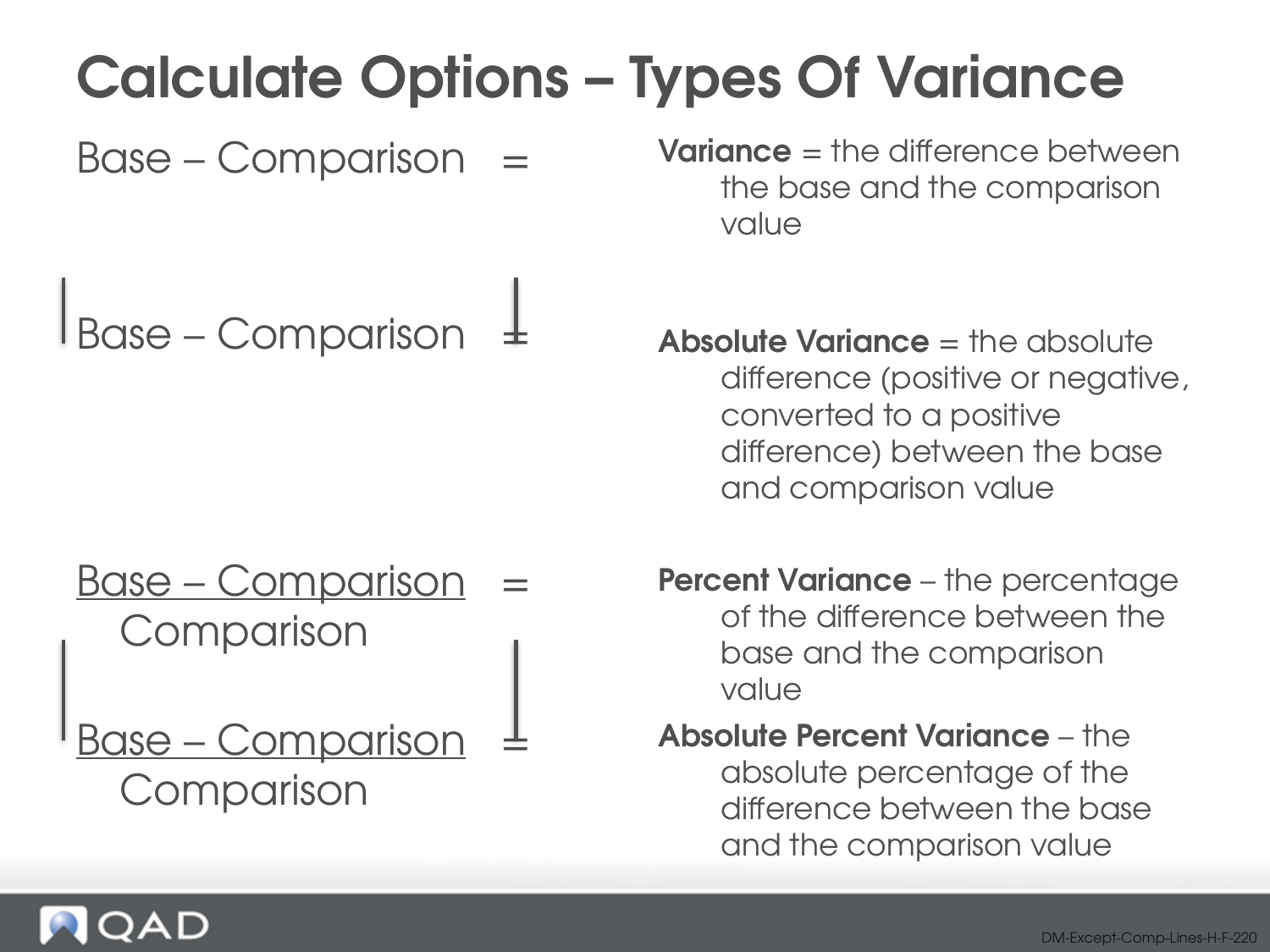

# Calculate Options – Types Of Variance
Base – Comparison   =

Base – Comparison   =

Base – Comparison   =
Comparison
Base – Comparison   =
Comparison

Variance = the difference between the base and the comparison value

Absolute Variance = the absolute difference (positive or negative, converted to a positive difference) between the base and comparison value

Percent Variance – the percentage of the difference between the base and the comparison value
Absolute Percent Variance – the absolute percentage of the difference between the base and the comparison value

DM-Except-Comp-Lines-H-F-220